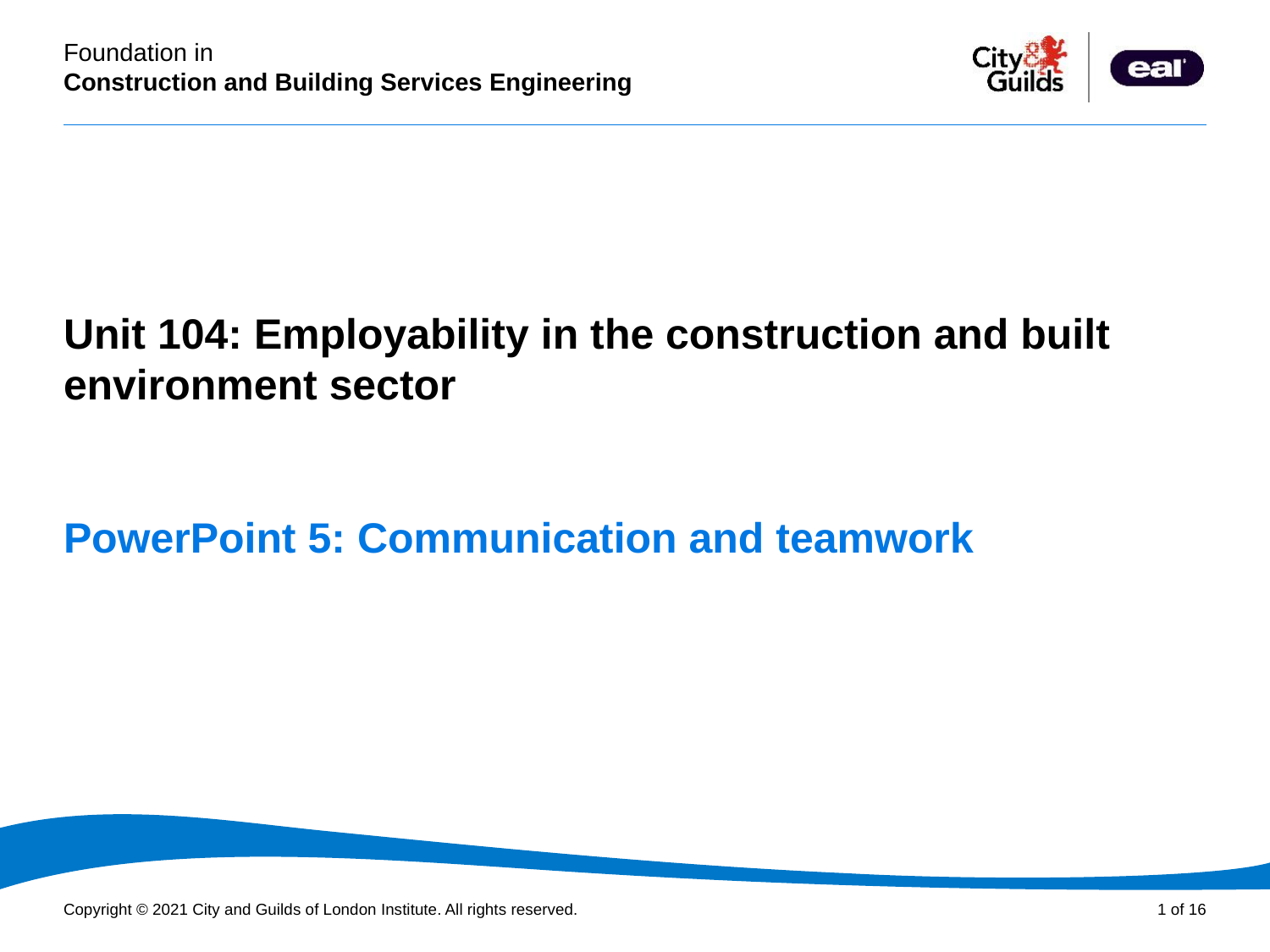

PowerPoint presentation
Unit 104: Employability in the construction and built environment sector
# PowerPoint 5: Communication and teamwork